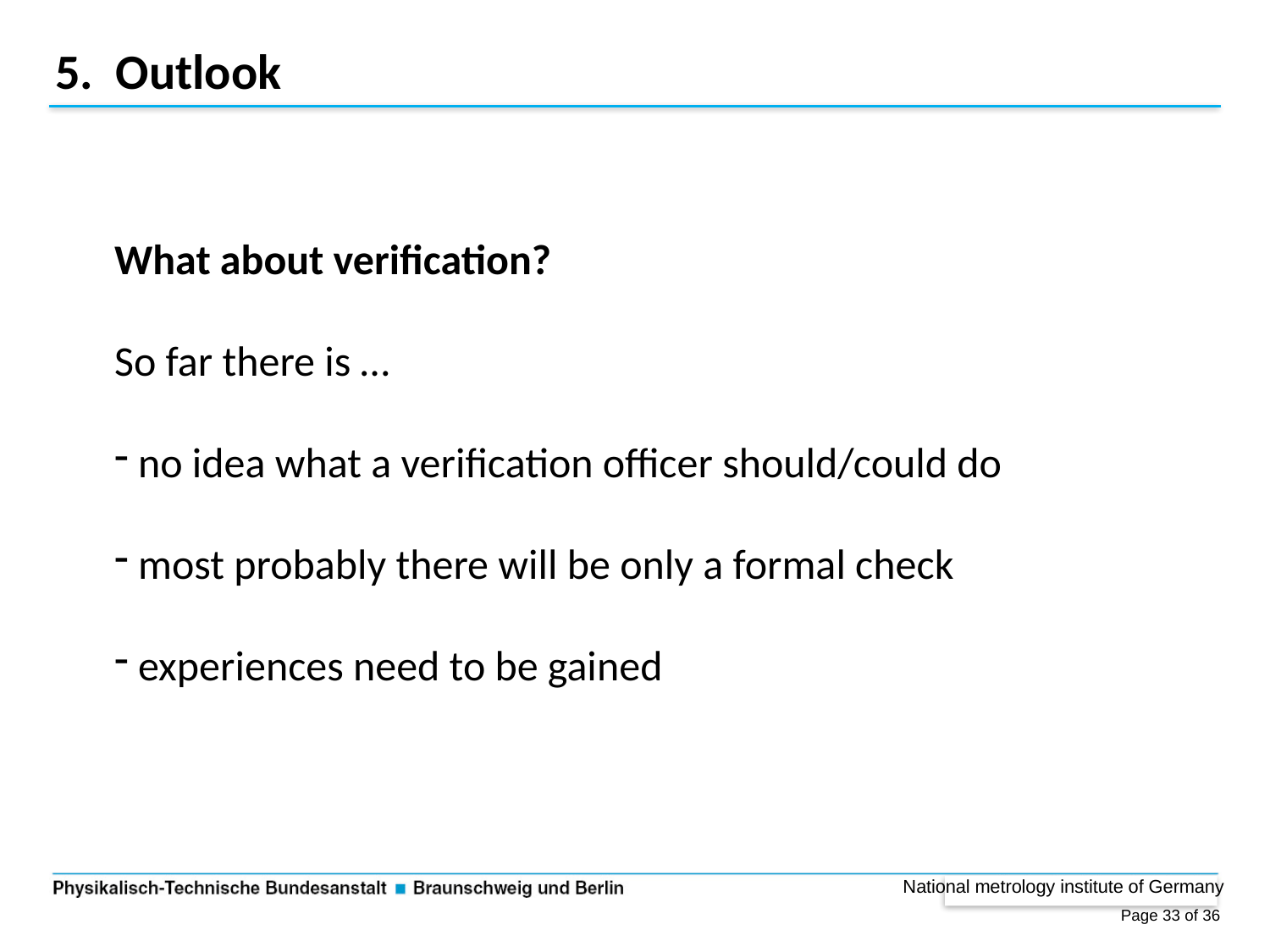

5.  Outlook
What about verification?

So far there is …

 no idea what a verification officer should/could do

 most probably there will be only a formal check

 experiences need to be gained